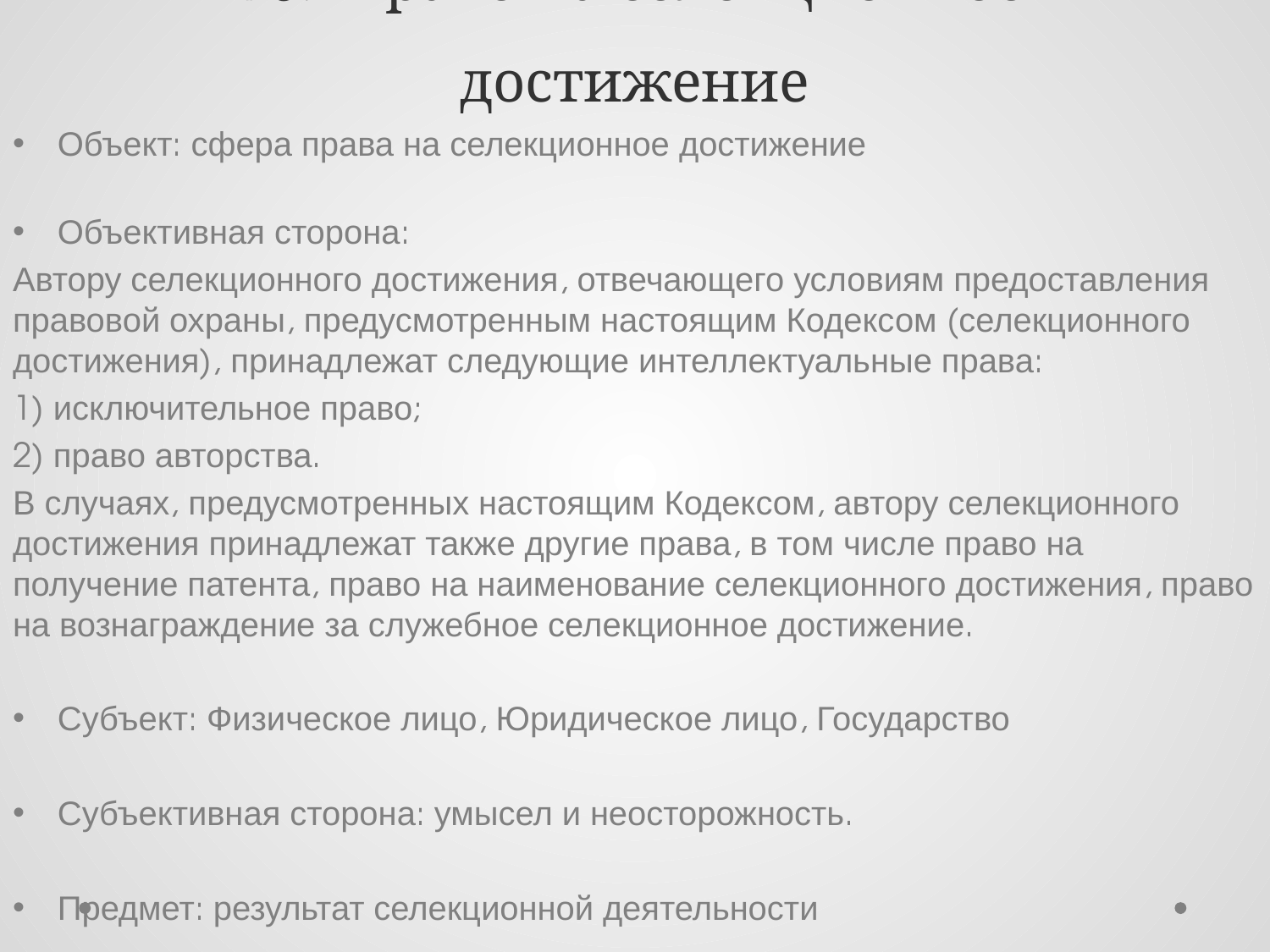

# 78.  Право на селекционное достижение
Объект: сфера права на селекционное достижение
Объективная сторона:
Автору селекционного достижения, отвечающего условиям предоставления правовой охраны, предусмотренным настоящим Кодексом (селекционного достижения), принадлежат следующие интеллектуальные права:
1) исключительное право;
2) право авторства.
В случаях, предусмотренных настоящим Кодексом, автору селекционного достижения принадлежат также другие права, в том числе право на получение патента, право на наименование селекционного достижения, право на вознаграждение за служебное селекционное достижение.

Субъект: Физическое лицо, Юридическое лицо, Государство

Субъективная сторона: умысел и неосторожность.

Предмет: результат селекционной деятельности